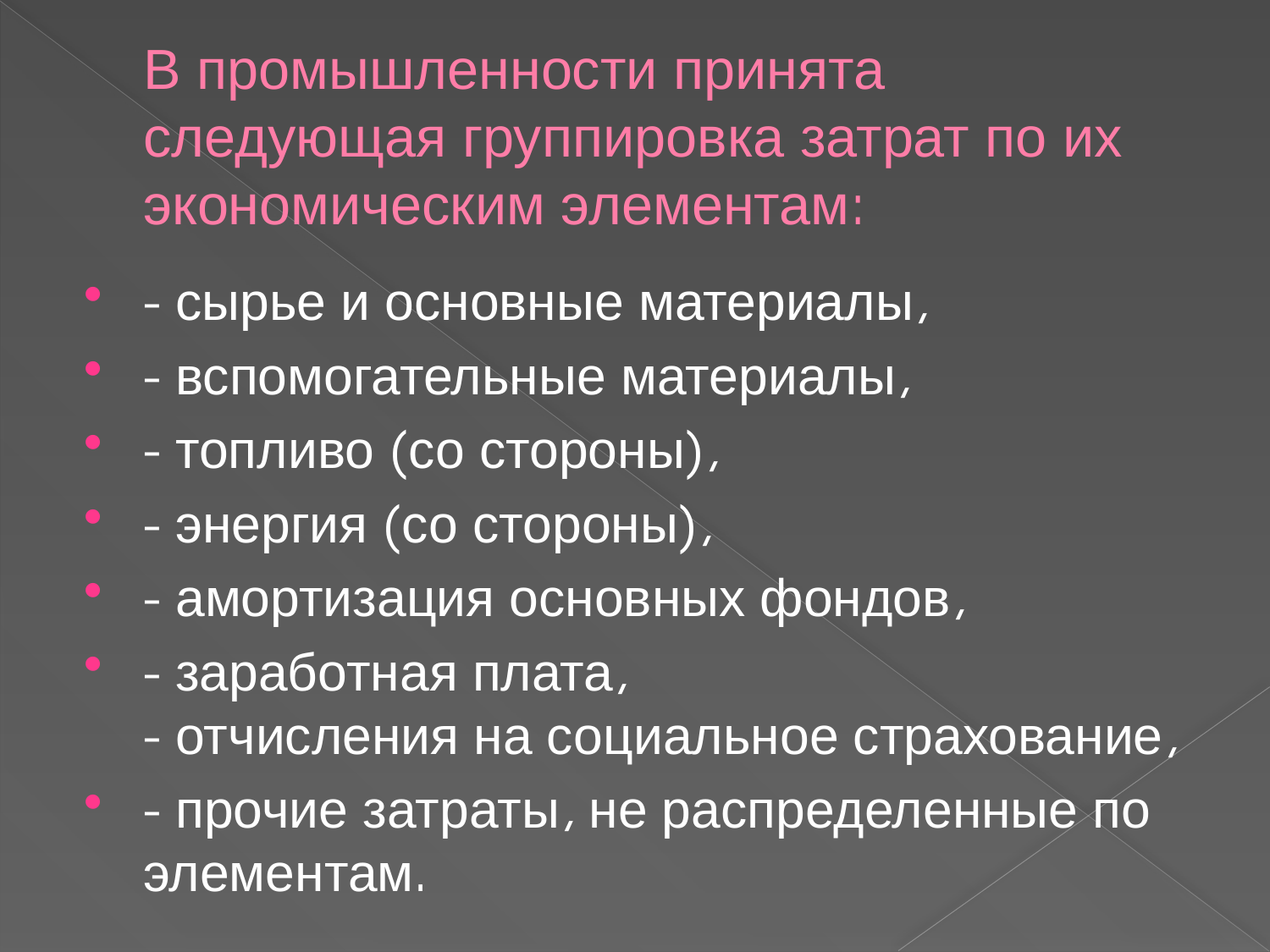

# В промышленности принята следующая группировка затрат по их экономическим элементам:
- сырье и основные материалы,
- вспомогательные материалы,
- топливо (со стороны),
- энергия (со стороны),
- амортизация основных фондов,
- заработная плата,
- отчисления на социальное страхование,
- прочие затраты, не распределенные по элементам.